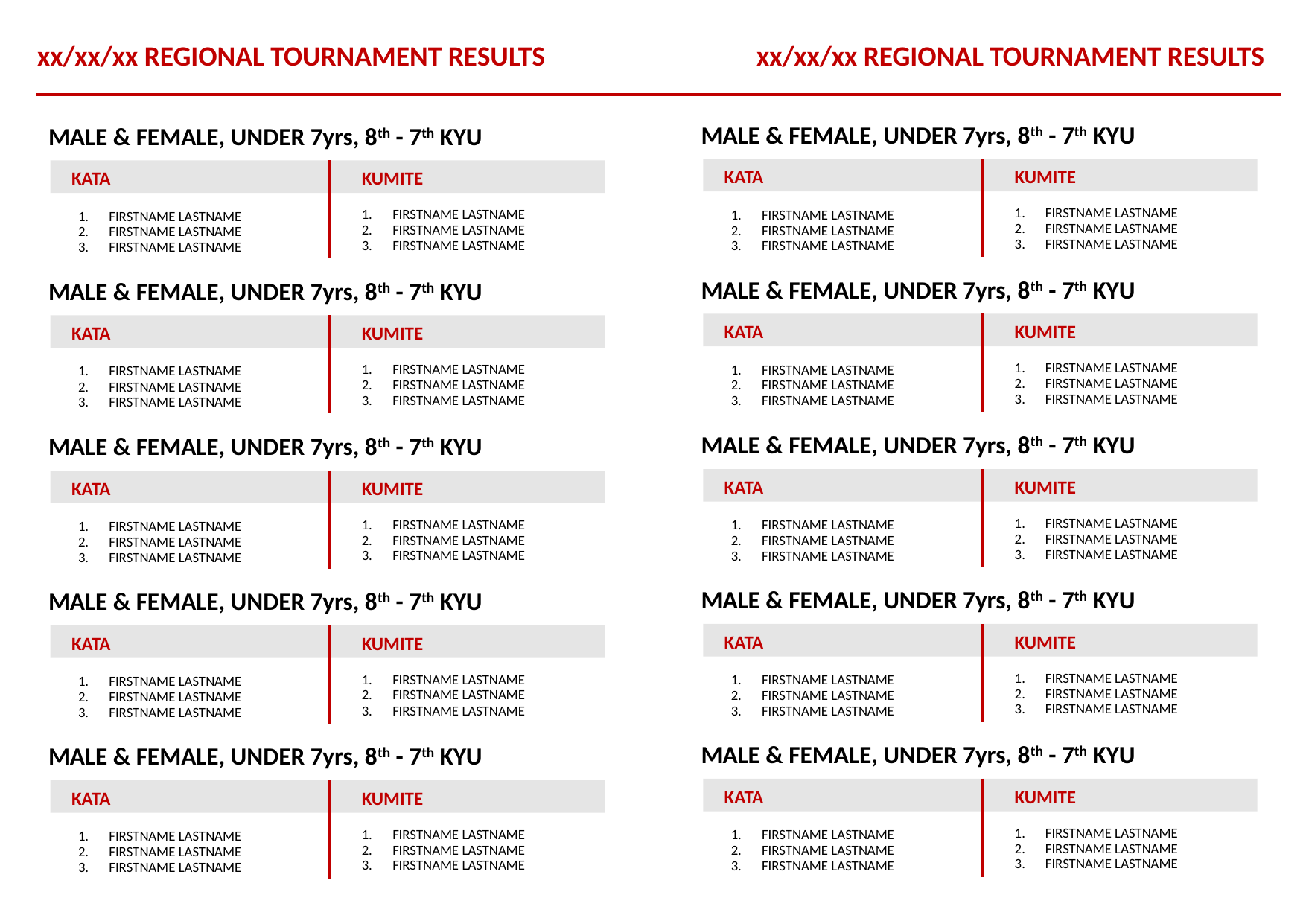

xx/xx/xx REGIONAL TOURNAMENT RESULTS
xx/xx/xx REGIONAL TOURNAMENT RESULTS
MALE & FEMALE, UNDER 7yrs, 8th - 7th KYU

MALE & FEMALE, UNDER 7yrs, 8th - 7th KYU
KATA

KUMITE

KATA
KUMITE
FIRSTNAME LASTNAME
FIRSTNAME LASTNAME
FIRSTNAME LASTNAME

FIRSTNAME LASTNAME
FIRSTNAME LASTNAME
FIRSTNAME LASTNAME

FIRSTNAME LASTNAME
FIRSTNAME LASTNAME
FIRSTNAME LASTNAME
FIRSTNAME LASTNAME
FIRSTNAME LASTNAME
FIRSTNAME LASTNAME

MALE & FEMALE, UNDER 7yrs, 8th - 7th KYU

MALE & FEMALE, UNDER 7yrs, 8th - 7th KYU
KATA

KUMITE

KATA

KUMITE

FIRSTNAME LASTNAME
FIRSTNAME LASTNAME
FIRSTNAME LASTNAME

FIRSTNAME LASTNAME
FIRSTNAME LASTNAME
FIRSTNAME LASTNAME

FIRSTNAME LASTNAME
FIRSTNAME LASTNAME
FIRSTNAME LASTNAME

FIRSTNAME LASTNAME
FIRSTNAME LASTNAME
FIRSTNAME LASTNAME

MALE & FEMALE, UNDER 7yrs, 8th - 7th KYU

MALE & FEMALE, UNDER 7yrs, 8th - 7th KYU
KATA

KUMITE

KATA

KUMITE

FIRSTNAME LASTNAME
FIRSTNAME LASTNAME
FIRSTNAME LASTNAME

FIRSTNAME LASTNAME
FIRSTNAME LASTNAME
FIRSTNAME LASTNAME

FIRSTNAME LASTNAME
FIRSTNAME LASTNAME
FIRSTNAME LASTNAME

FIRSTNAME LASTNAME
FIRSTNAME LASTNAME
FIRSTNAME LASTNAME

MALE & FEMALE, UNDER 7yrs, 8th - 7th KYU

MALE & FEMALE, UNDER 7yrs, 8th - 7th KYU
KATA

KUMITE

KATA

KUMITE

FIRSTNAME LASTNAME
FIRSTNAME LASTNAME
FIRSTNAME LASTNAME

FIRSTNAME LASTNAME
FIRSTNAME LASTNAME
FIRSTNAME LASTNAME

FIRSTNAME LASTNAME
FIRSTNAME LASTNAME
FIRSTNAME LASTNAME

FIRSTNAME LASTNAME
FIRSTNAME LASTNAME
FIRSTNAME LASTNAME

MALE & FEMALE, UNDER 7yrs, 8th - 7th KYU

MALE & FEMALE, UNDER 7yrs, 8th - 7th KYU

KATA

KUMITE

KATA

KUMITE

FIRSTNAME LASTNAME
FIRSTNAME LASTNAME
FIRSTNAME LASTNAME

FIRSTNAME LASTNAME
FIRSTNAME LASTNAME
FIRSTNAME LASTNAME

FIRSTNAME LASTNAME
FIRSTNAME LASTNAME
FIRSTNAME LASTNAME

FIRSTNAME LASTNAME
FIRSTNAME LASTNAME
FIRSTNAME LASTNAME